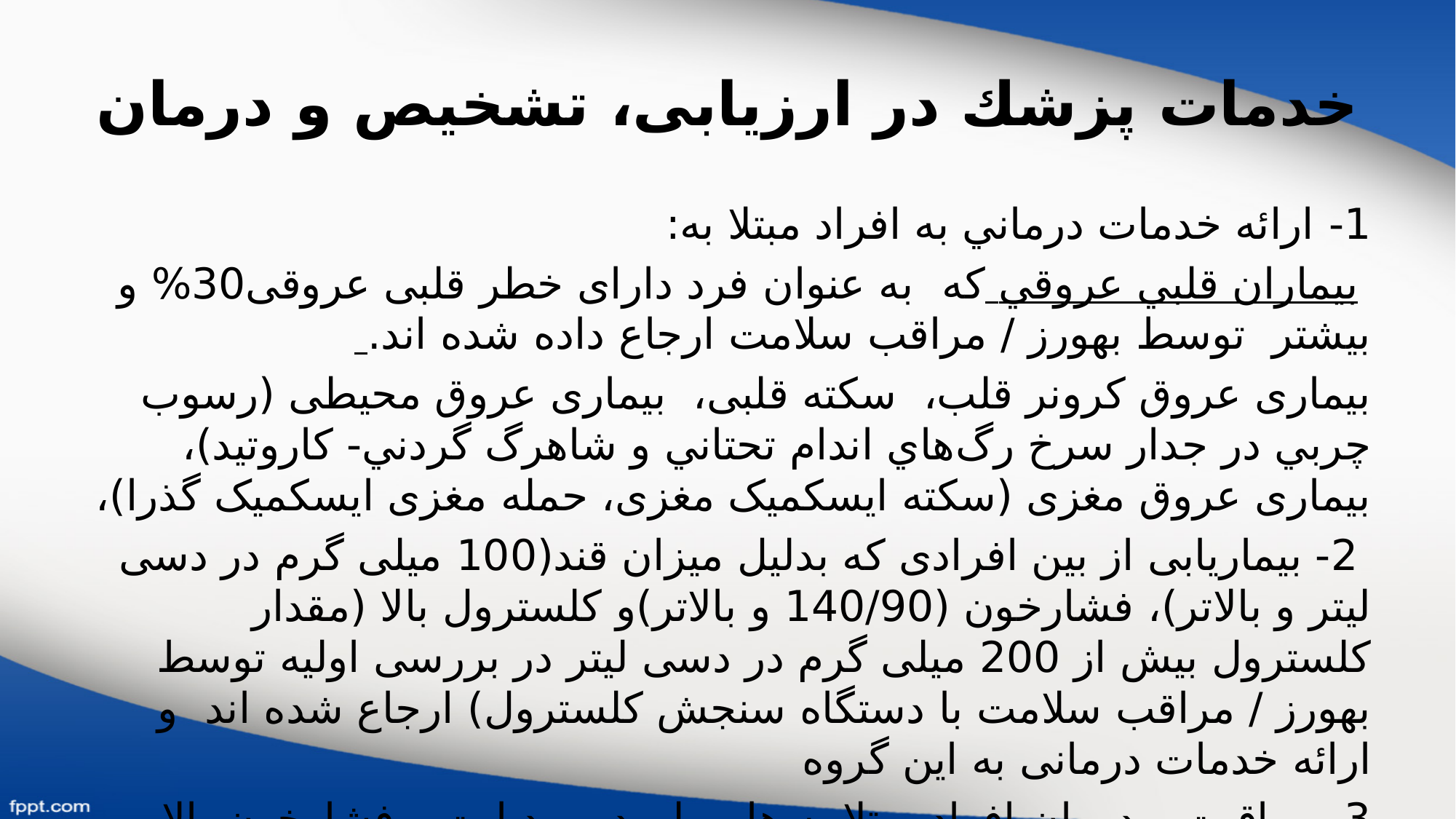

# خدمات پزشك در ارزیابی، تشخیص و درمان
1- ارائه خدمات درماني به افراد مبتلا به:
 بيماران قلبي عروقي که  به عنوان فرد دارای خطر قلبی عروقی30% و بیشتر  توسط بهورز / مراقب سلامت ارجاع داده شده اند.
بیماری عروق کرونر قلب،  سکته قلبی،  بیماری عروق محیطی (رسوب چربي در جدار سرخ رگ‌هاي اندام تحتاني و شاهرگ گردني- كاروتيد)، بیماری عروق مغزی (سکته ایسکمیک مغزی، حمله مغزی ایسکمیک گذرا)،
 2- بیماریابی از بین افرادی که بدلیل میزان قند(100 میلی گرم در دسی لیتر و بالاتر)، فشارخون (140/90 و بالاتر)و کلسترول بالا (مقدار کلسترول بیش از 200 میلی گرم در دسی لیتر در بررسی اولیه توسط بهورز / مراقب سلامت با دستگاه سنجش کلسترول) ارجاع شده اند  و ارائه خدمات درمانی به این گروه
3- مراقبت و درمان افراد مبتلا به هایپر لیپیدمی،دیابت و فشارخون بالا